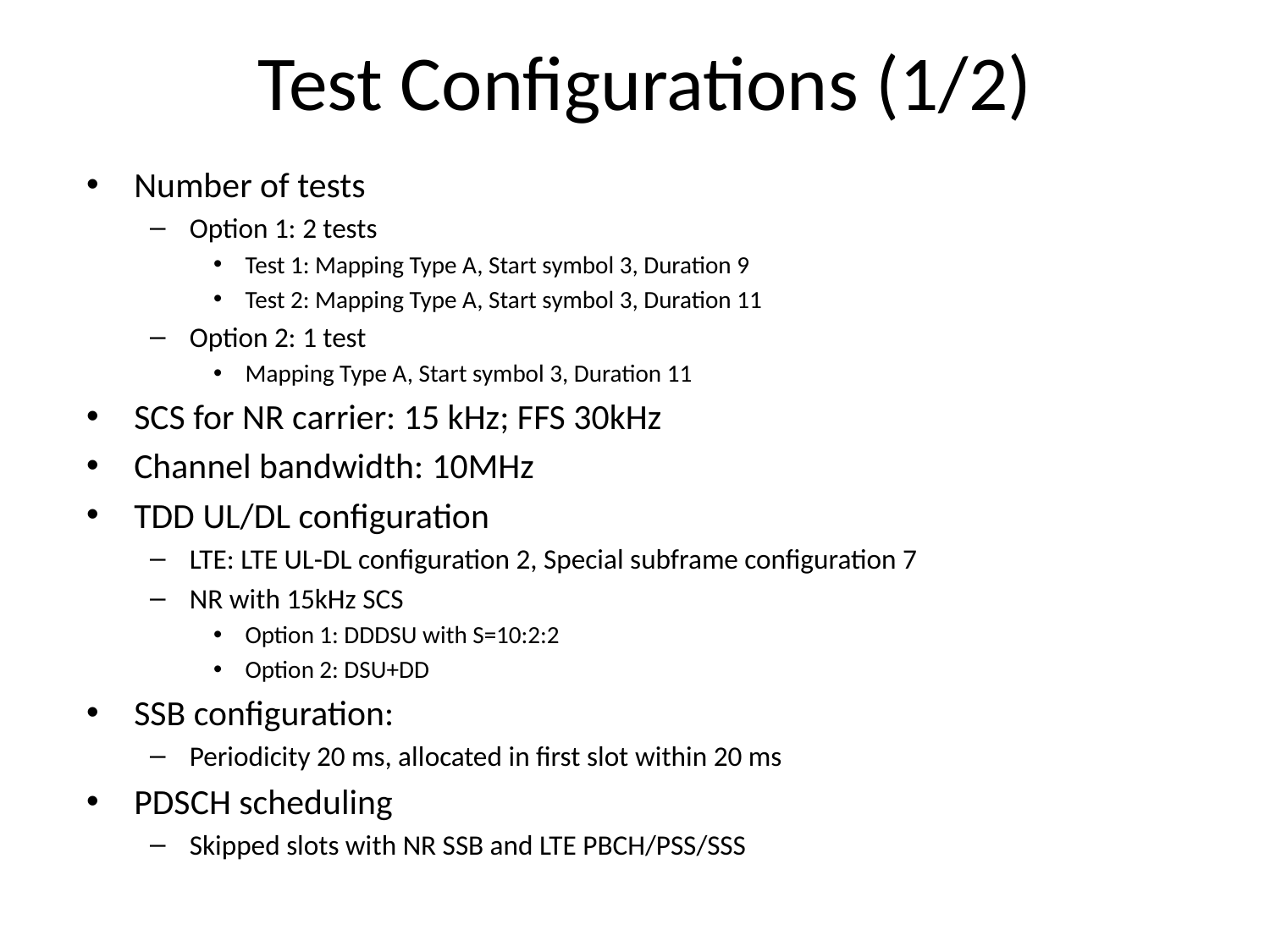

# Test Configurations (1/2)
Number of tests
Option 1: 2 tests
Test 1: Mapping Type A, Start symbol 3, Duration 9
Test 2: Mapping Type A, Start symbol 3, Duration 11
Option 2: 1 test
Mapping Type A, Start symbol 3, Duration 11
SCS for NR carrier: 15 kHz; FFS 30kHz
Channel bandwidth: 10MHz
TDD UL/DL configuration
LTE: LTE UL-DL configuration 2, Special subframe configuration 7
NR with 15kHz SCS
Option 1: DDDSU with S=10:2:2
Option 2: DSU+DD
SSB configuration:
Periodicity 20 ms, allocated in first slot within 20 ms
PDSCH scheduling
Skipped slots with NR SSB and LTE PBCH/PSS/SSS